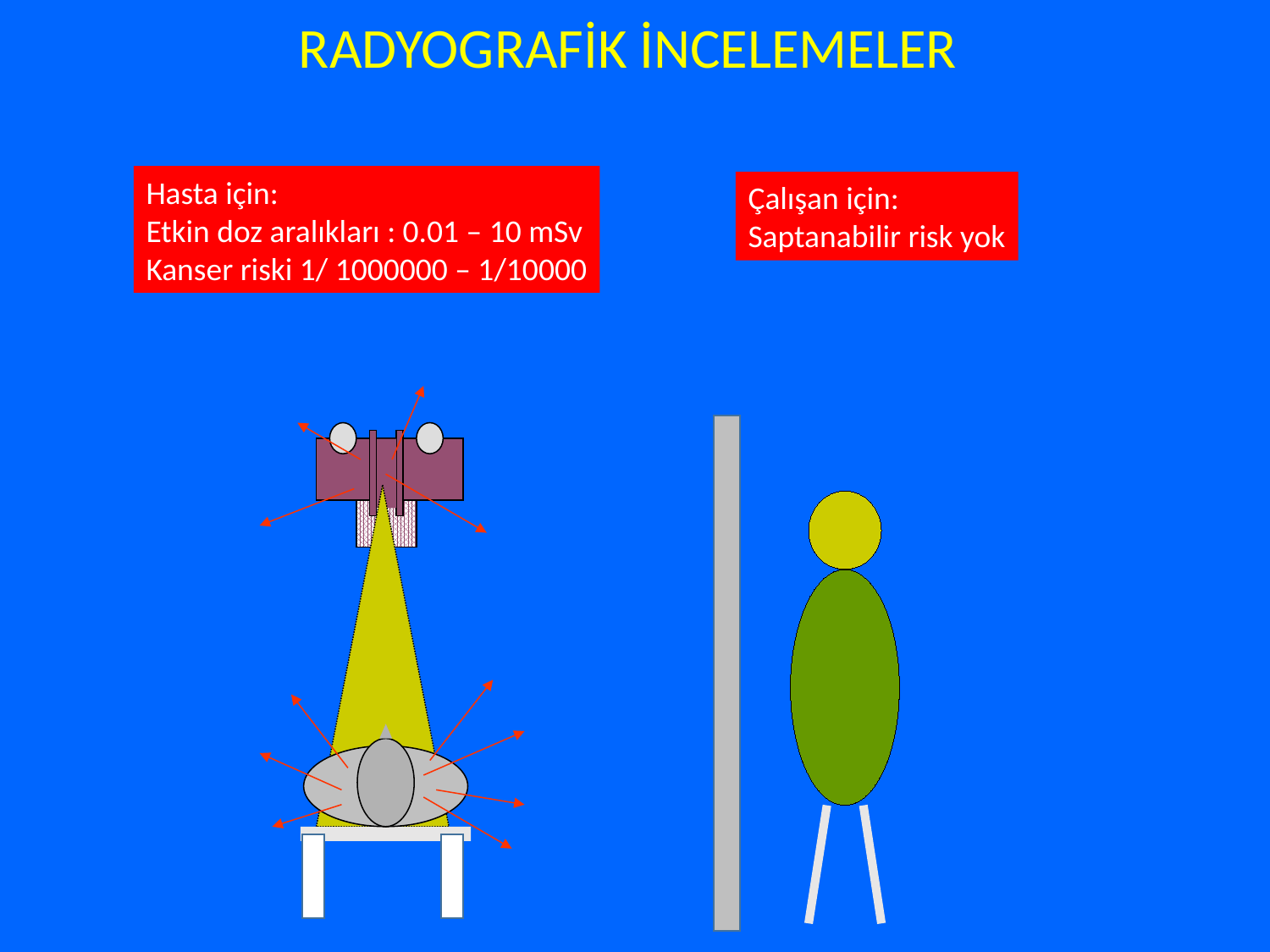

RADYOGRAFİK İNCELEMELER
Hasta için:
Etkin doz aralıkları : 0.01 – 10 mSv
Kanser riski 1/ 1000000 – 1/10000
Çalışan için:
Saptanabilir risk yok